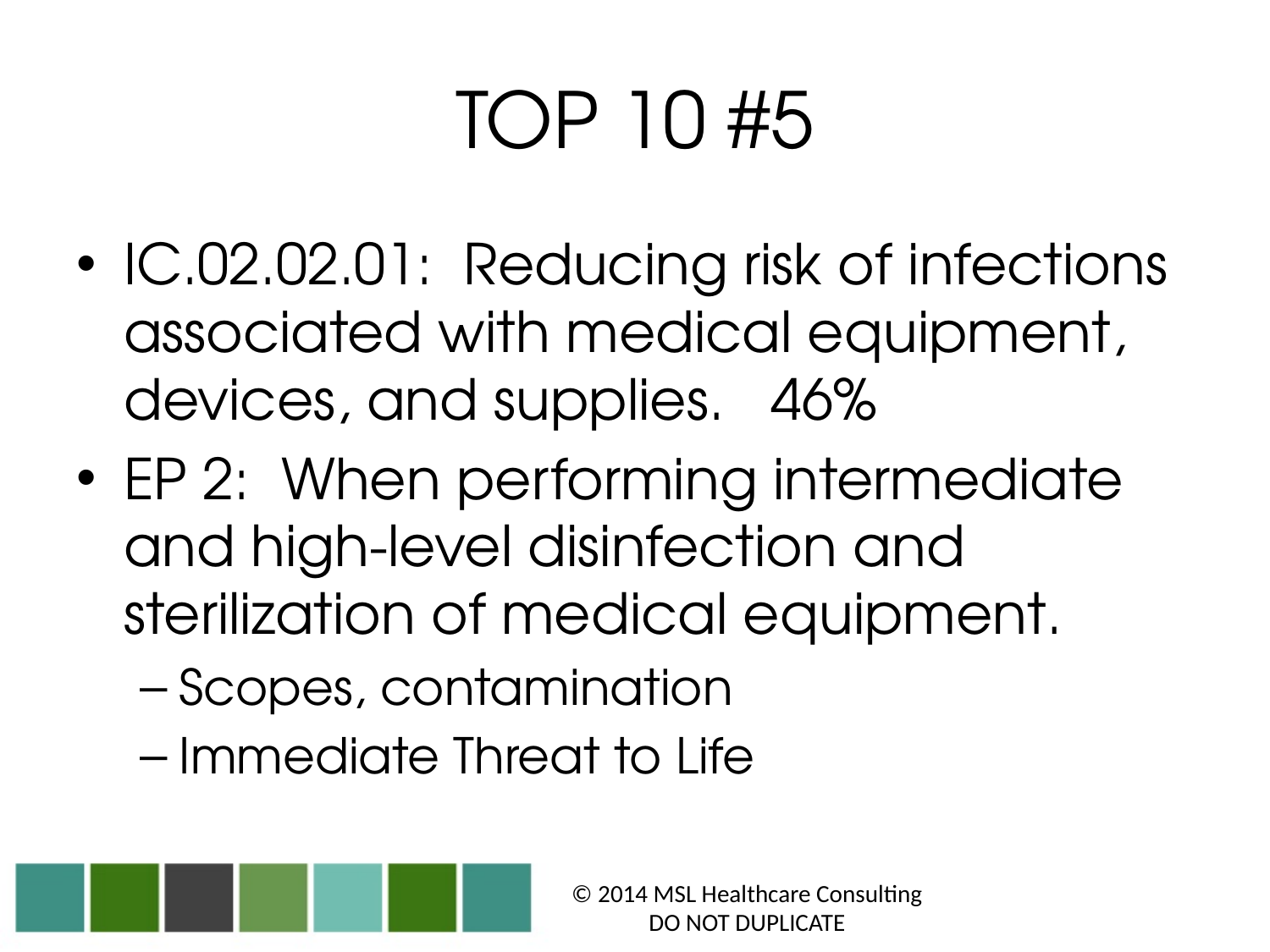

# TOP 10 #5
IC.02.02.01:  Reducing risk of infections associated with medical equipment, devices, and supplies.   46%
EP 2:  When performing intermediate and high-level disinfection and sterilization of medical equipment.
Scopes, contamination
Immediate Threat to Life
© 2014 MSL Healthcare Consulting
DO NOT DUPLICATE